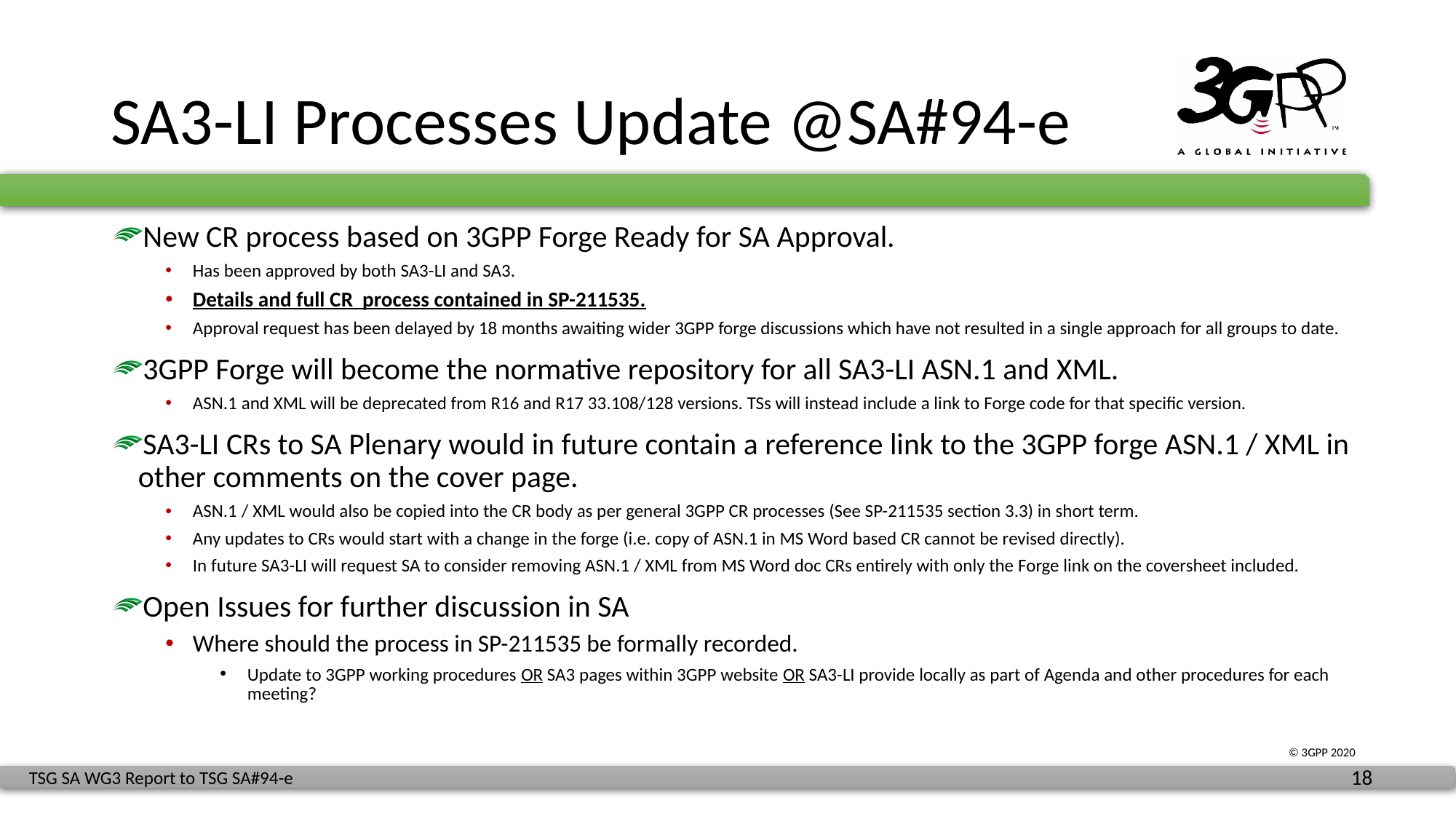

# SA3-LI Processes Update @SA#94-e
New CR process based on 3GPP Forge Ready for SA Approval.
Has been approved by both SA3-LI and SA3.
Details and full CR  process contained in SP-211535.
Approval request has been delayed by 18 months awaiting wider 3GPP forge discussions which have not resulted in a single approach for all groups to date.
3GPP Forge will become the normative repository for all SA3-LI ASN.1 and XML.
ASN.1 and XML will be deprecated from R16 and R17 33.108/128 versions. TSs will instead include a link to Forge code for that specific version.
SA3-LI CRs to SA Plenary would in future contain a reference link to the 3GPP forge ASN.1 / XML in other comments on the cover page.
ASN.1 / XML would also be copied into the CR body as per general 3GPP CR processes (See SP-211535 section 3.3) in short term.
Any updates to CRs would start with a change in the forge (i.e. copy of ASN.1 in MS Word based CR cannot be revised directly).
In future SA3-LI will request SA to consider removing ASN.1 / XML from MS Word doc CRs entirely with only the Forge link on the coversheet included.
Open Issues for further discussion in SA
Where should the process in SP-211535 be formally recorded.
Update to 3GPP working procedures OR SA3 pages within 3GPP website OR SA3-LI provide locally as part of Agenda and other procedures for each meeting?